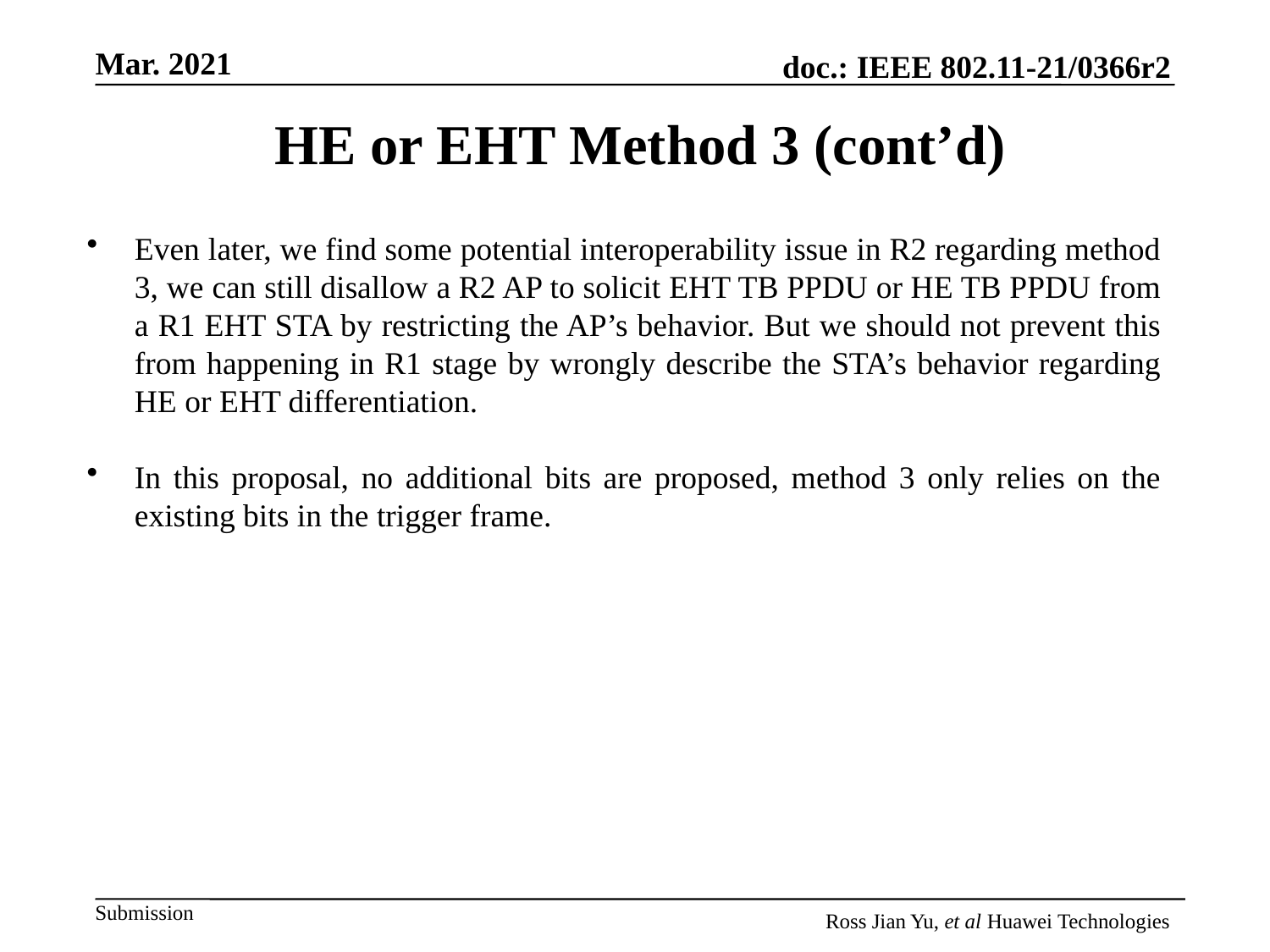

# HE or EHT Method 3 (cont’d)
Even later, we find some potential interoperability issue in R2 regarding method 3, we can still disallow a R2 AP to solicit EHT TB PPDU or HE TB PPDU from a R1 EHT STA by restricting the AP’s behavior. But we should not prevent this from happening in R1 stage by wrongly describe the STA’s behavior regarding HE or EHT differentiation.

In this proposal, no additional bits are proposed, method 3 only relies on the existing bits in the trigger frame.